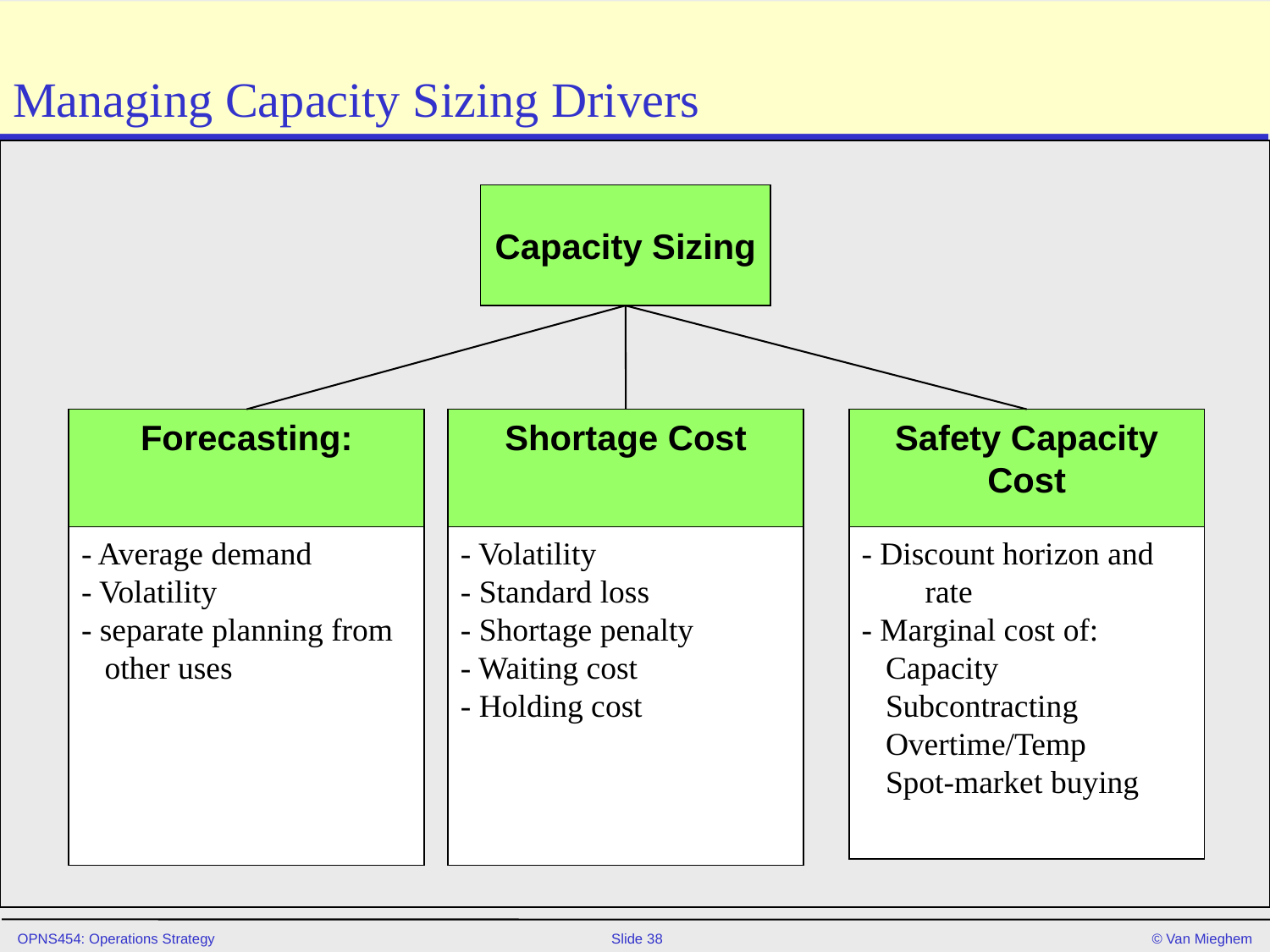

# Managing Capacity Sizing Drivers

Capacity Sizing
Forecasting:
Shortage Cost
Safety Capacity Cost
- Average demand
- Volatility
- separate planning from other uses

- Volatility
- Standard loss
- Shortage penalty
- Waiting cost
- Holding cost
- Discount horizon and rate
- Marginal cost of:
   Capacity
   Subcontracting
   Overtime/Temp
   Spot-market buying